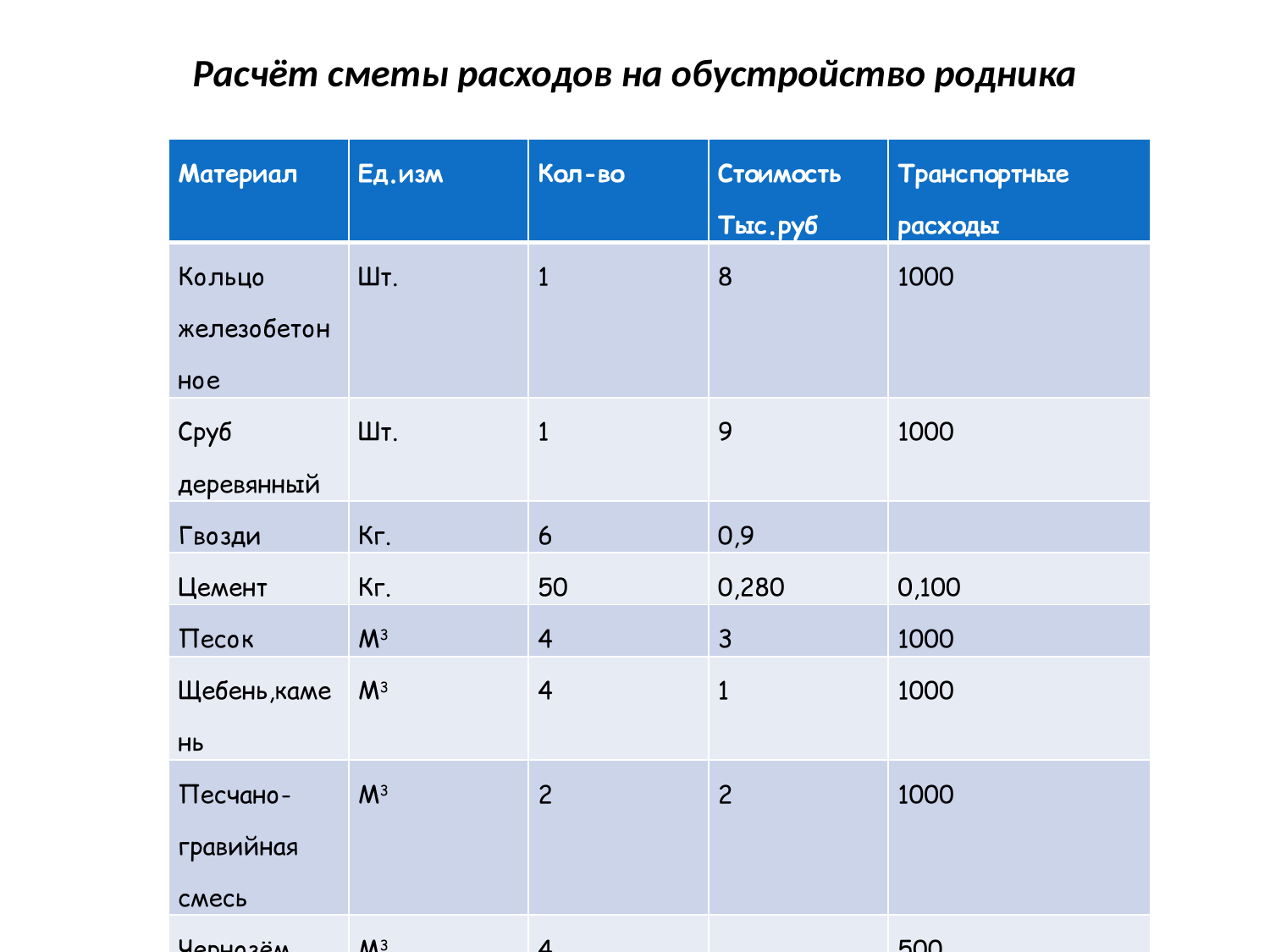

# Расчёт сметы расходов на обустройство родника
| Материал | Ед.изм | Кол-во | Стоимость Тыс.руб | Транспортные расходы |
| --- | --- | --- | --- | --- |
| Кольцо железобетонное | Шт. | 1 | 8 | 1000 |
| Сруб деревянный | Шт. | 1 | 9 | 1000 |
| Гвозди | Кг. | 6 | 0,9 |  |
| Цемент | Кг. | 50 | 0,280 | 0,100 |
| Песок | М3 | 4 | 3 | 1000 |
| Щебень,камень | М3 | 4 | 1 | 1000 |
| Песчано-гравийная смесь | М3 | 2 | 2 | 1000 |
| Чернозём | М3 | 4 |  | 500 |
| Сборка |  |  | 5 |  |
|  |  |  |  |  |